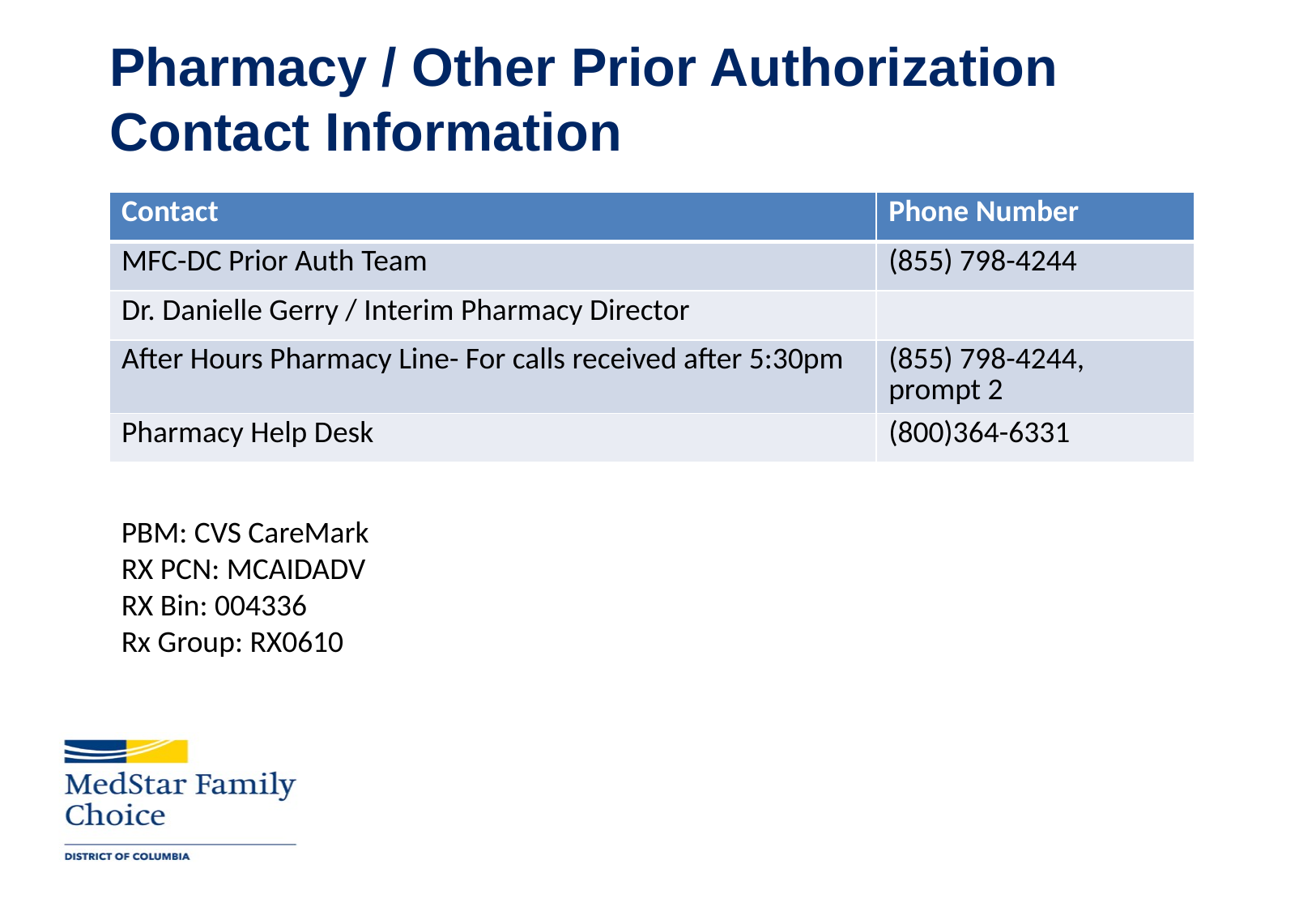

# Pharmacy / Other Prior Authorization Contact Information
| Contact | Phone Number |
| --- | --- |
| MFC-DC Prior Auth Team | (855) 798-4244 |
| Dr. Danielle Gerry / Interim Pharmacy Director |  |
| After Hours Pharmacy Line- For calls received after 5:30pm | (855) 798-4244, prompt 2 |
| Pharmacy Help Desk | (800)364-6331 |
PBM: CVS CareMark
RX PCN: MCAIDADV
RX Bin: 004336
Rx Group: RX0610